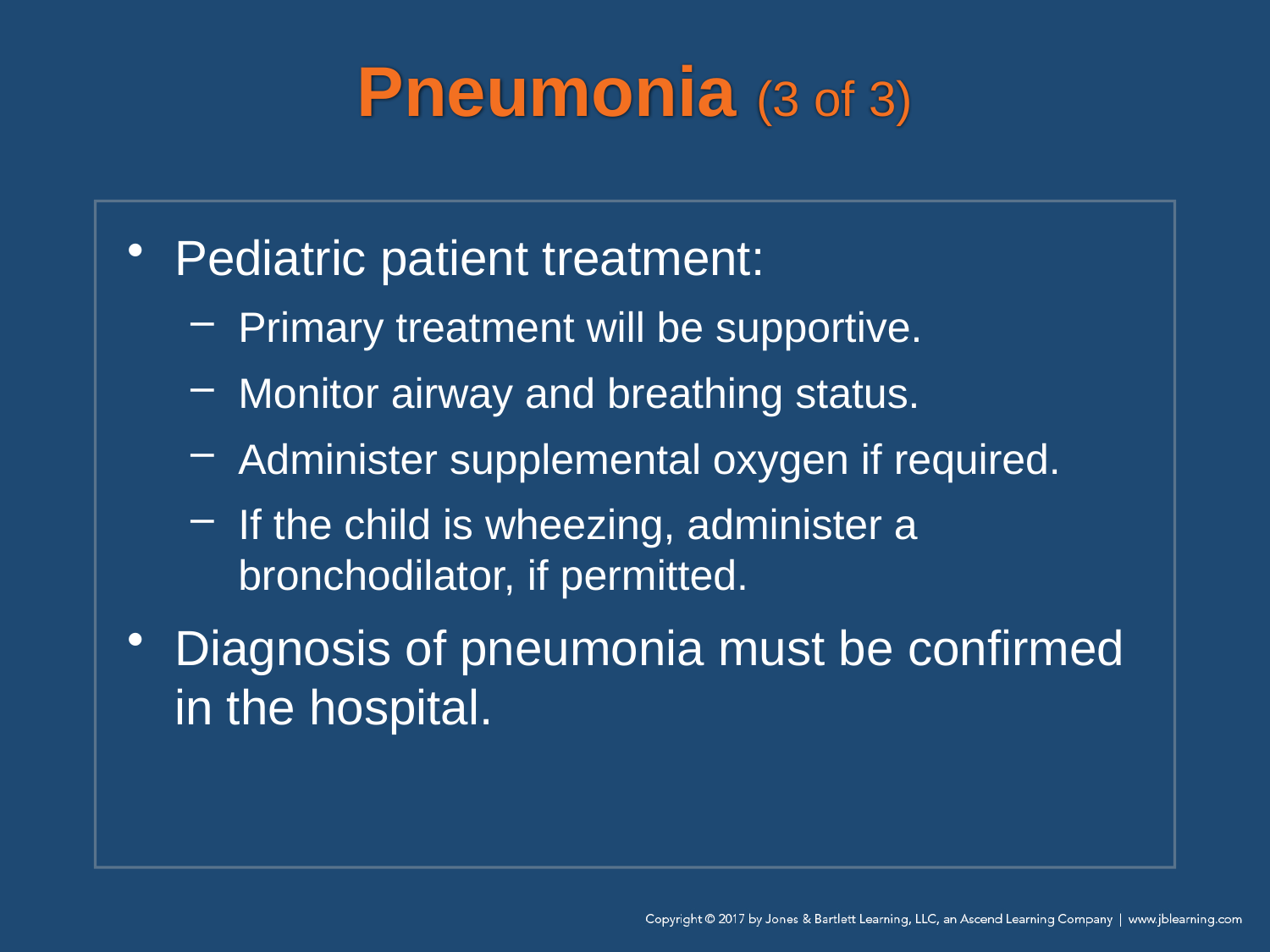

# Pneumonia (3 of 3)
Pediatric patient treatment:
Primary treatment will be supportive.
Monitor airway and breathing status.
Administer supplemental oxygen if required.
If the child is wheezing, administer a bronchodilator, if permitted.
Diagnosis of pneumonia must be confirmed in the hospital.